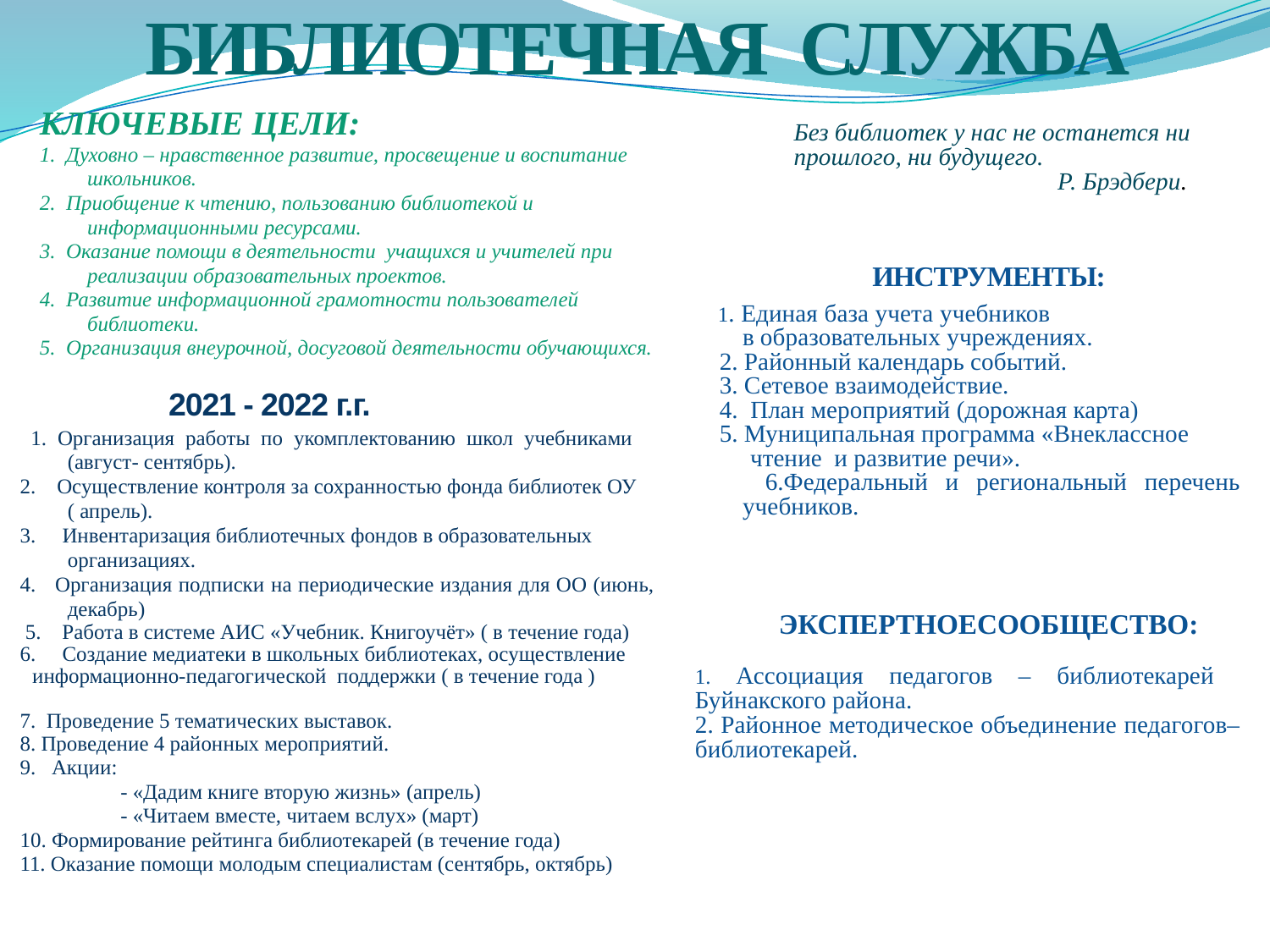

| БИБЛИОТЕЧНАЯ СЛУЖБА |
| --- |
| КЛЮЧЕВЫЕ ЦЕЛИ: 1. Духовно – нравственное развитие, просвещение и воспитание школьников. 2. Приобщение к чтению, пользованию библиотекой и информационными ресурсами. 3. Оказание помощи в деятельности учащихся и учителей при реализации образовательных проектов. 4. Развитие информационной грамотности пользователей библиотеки. 5. Организация внеурочной, досуговой деятельности обучающихся. |
| --- |
| Без библиотек у нас не останется ни прошлого, ни будущего. Р. Брэдбери. |
| --- |
| ИНСТРУМЕНТЫ: 1. Единая база учета учебников в образовательных учреждениях. 2. Районный календарь событий. 3. Сетевое взаимодействие. 4. План мероприятий (дорожная карта) 5. Муниципальная программа «Внеклассное чтение и развитие речи». 6.Федеральный и региональный перечень учебников. ЭКСПЕРТНОЕСООБЩЕСТВО: 1. Ассоциация педагогов – библиотекарей Буйнакского района. 2. Районное методическое объединение педагогов– библиотекарей. |
| --- |
|  |
| 2021 - 2022 г.г. |
| --- |
|  |
| 1. Организация работы по укомплектованию школ учебниками (август- сентябрь). 2. Осуществление контроля за сохранностью фонда библиотек ОУ ( апрель). 3. Инвентаризация библиотечных фондов в образовательных организациях. 4. Организация подписки на периодические издания для ОО (июнь, декабрь) 5. Работа в системе АИС «Учебник. Книгоучёт» ( в течение года) 6. Создание медиатеки в школьных библиотеках, осуществление информационно-педагогической поддержки ( в течение года ) 7. Проведение 5 тематических выставок. 8. Проведение 4 районных мероприятий. 9. Акции: - «Дадим книге вторую жизнь» (апрель) - «Читаем вместе, читаем вслух» (март) 10. Формирование рейтинга библиотекарей (в течение года) 11. Оказание помощи молодым специалистам (сентябрь, октябрь) |
| --- |